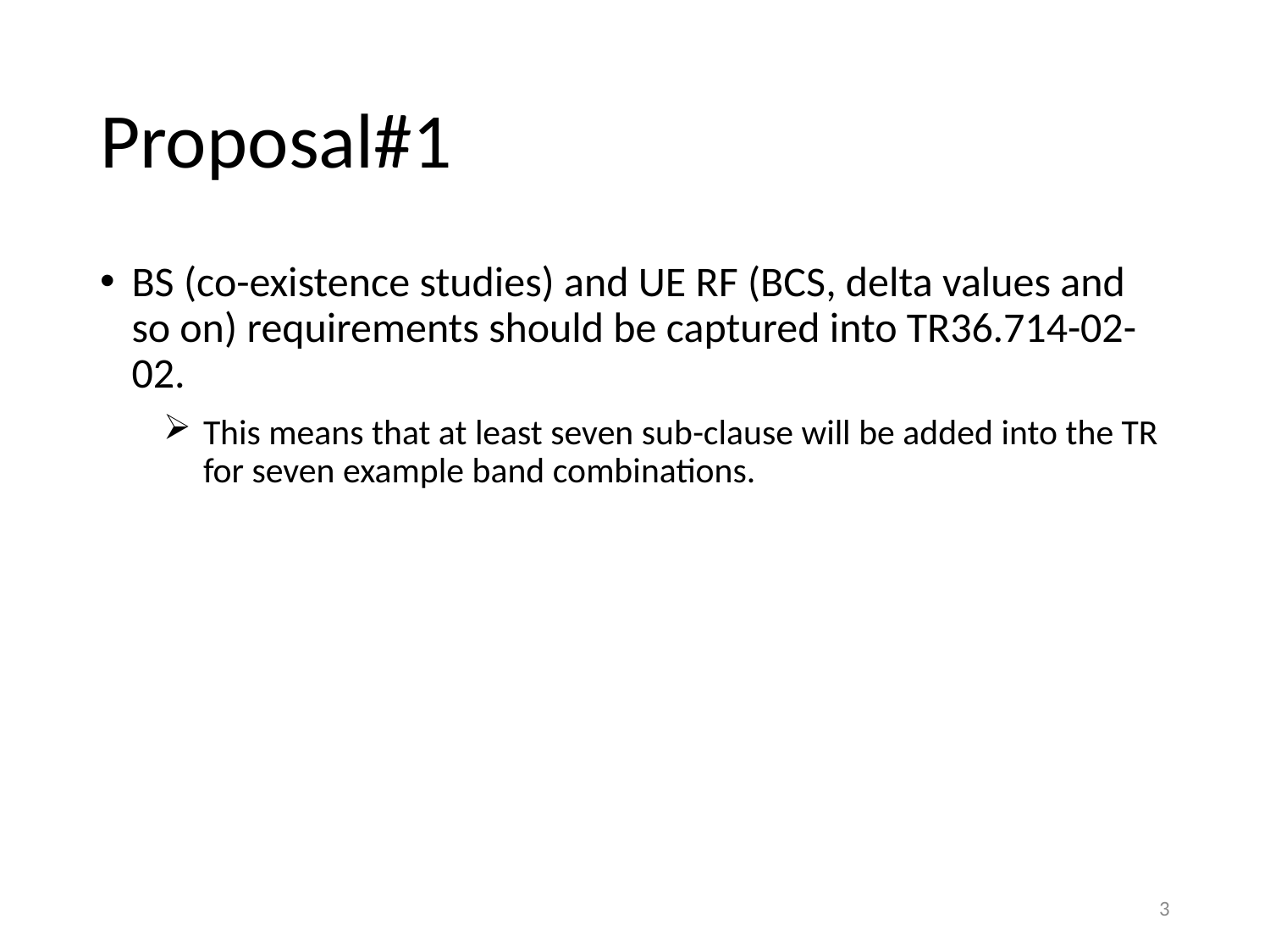

# Proposal#1
BS (co-existence studies) and UE RF (BCS, delta values and so on) requirements should be captured into TR36.714-02-02.
This means that at least seven sub-clause will be added into the TR for seven example band combinations.
3